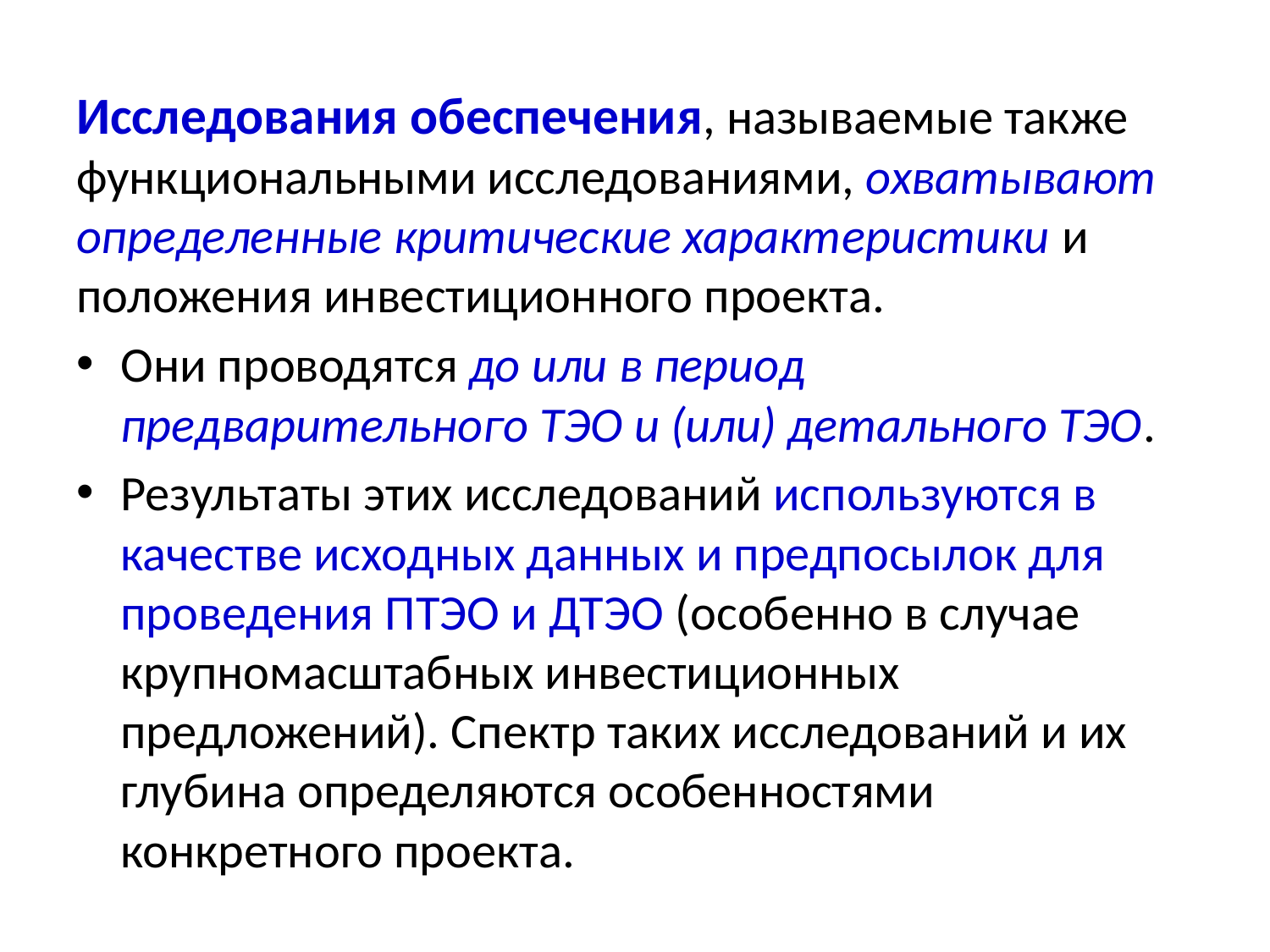

Исследования обеспечения, называемые также функциональными исследованиями, охватывают определенные критические характеристики и положения инвестиционного проекта.
Они проводятся до или в период предварительного ТЭО и (или) детального ТЭО.
Результаты этих исследований используются в качестве исходных данных и предпосылок для проведения ПТЭО и ДТЭО (особенно в случае крупномасштабных инвестиционных предложений). Спектр таких исследований и их глубина определяются особенностями конкретного проекта.